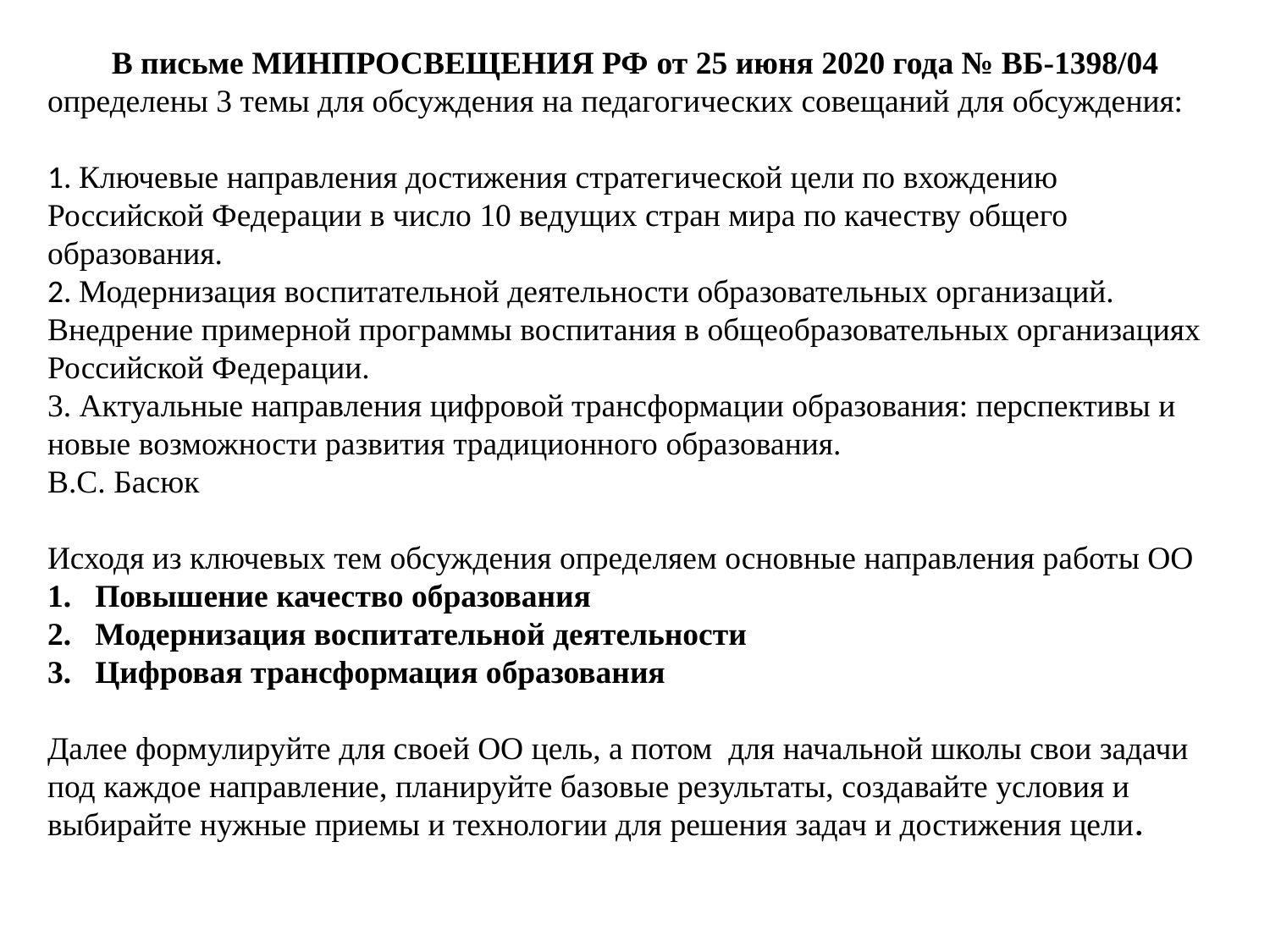

В письме МИНПРОСВЕЩЕНИЯ РФ от 25 июня 2020 года № ВБ-1398/04
определены 3 темы для обсуждения на педагогических совещаний для обсуждения:

1. Ключевые направления достижения стратегической цели по вхождению Российской Федерации в число 10 ведущих стран мира по качеству общего образования.
2. Модернизация воспитательной деятельности образовательных организаций. Внедрение примерной программы воспитания в общеобразовательных организациях Российской Федерации.
3. Актуальные направления цифровой трансформации образования: перспективы и новые возможности развития традиционного образования.
B.C. Басюк

Исходя из ключевых тем обсуждения определяем основные направления работы ОО
Повышение качество образования
Модернизация воспитательной деятельности
Цифровая трансформация образования

Далее формулируйте для своей ОО цель, а потом  для начальной школы свои задачи под каждое направление, планируйте базовые результаты, создавайте условия и выбирайте нужные приемы и технологии для решения задач и достижения цели.